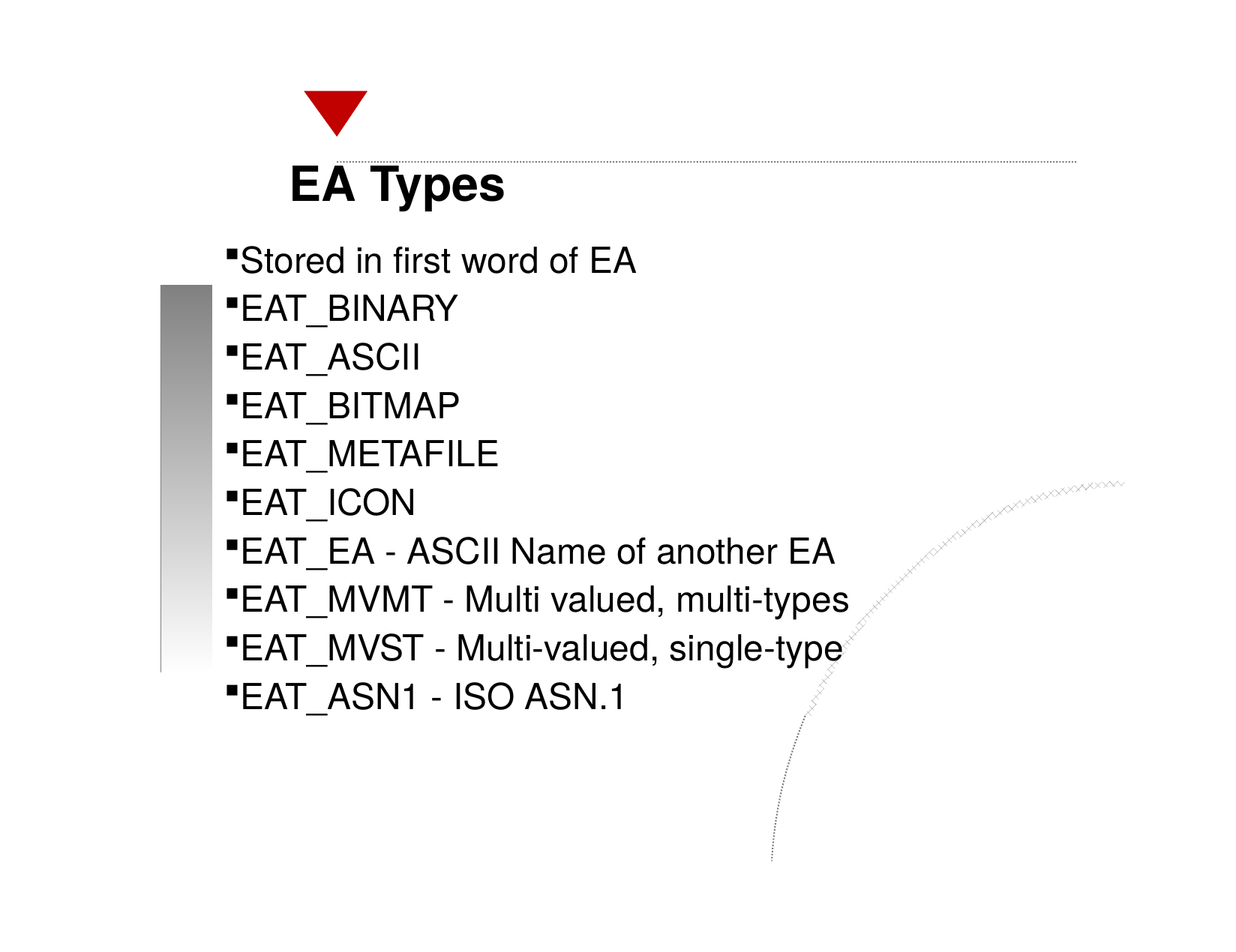

EA Types
Stored in first word of EA
EAT_BINARY
EAT_ASCII
EAT_BITMAP
EAT_METAFILE
EAT_ICON
EAT_EA - ASCII Name of another EA
EAT_MVMT - Multi valued, multi-types
EAT_MVST - Multi-valued, single-type
EAT_ASN1 - ISO ASN.1